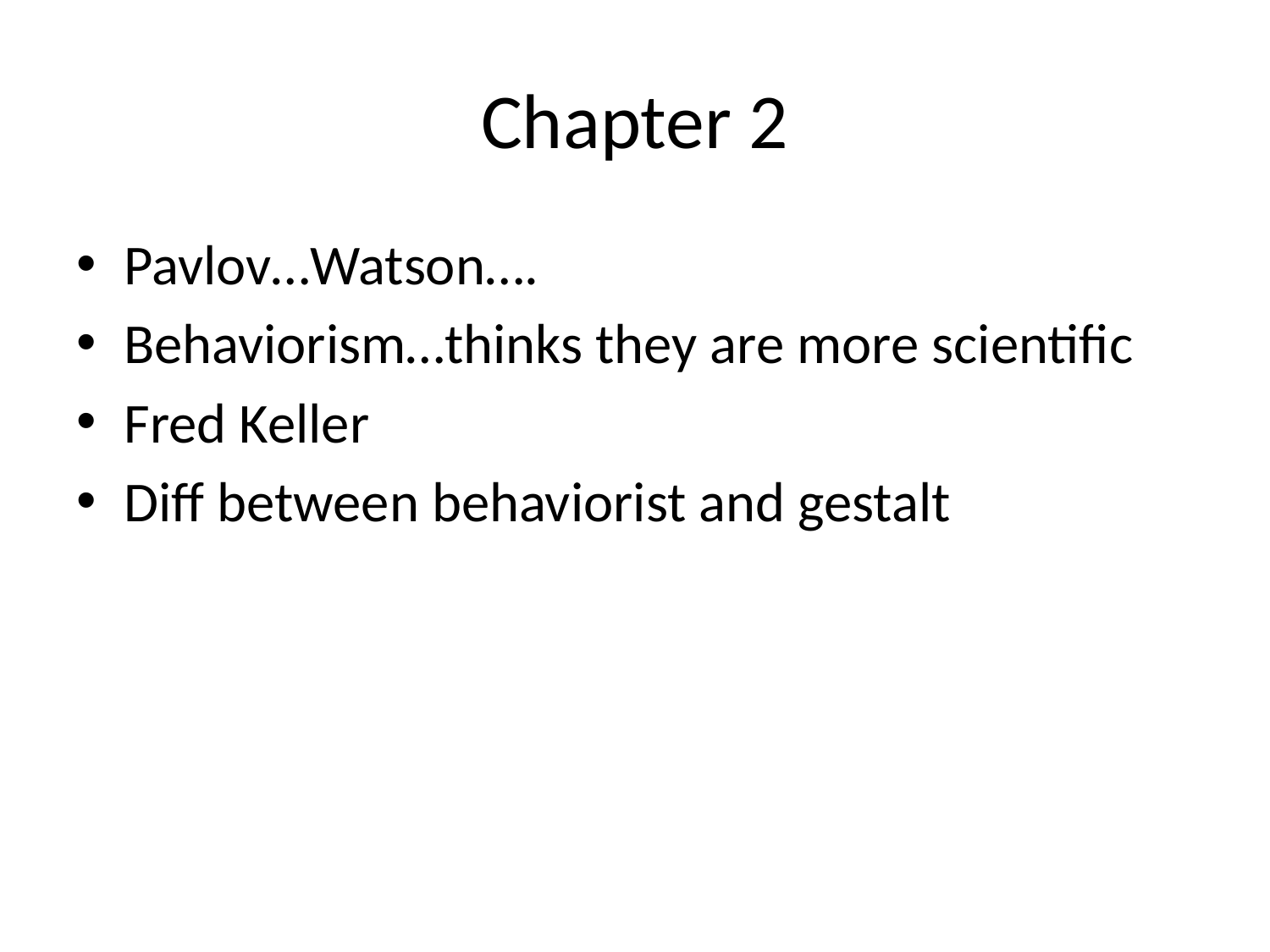

# Chapter 2
Pavlov…Watson….
Behaviorism…thinks they are more scientific
Fred Keller
Diff between behaviorist and gestalt